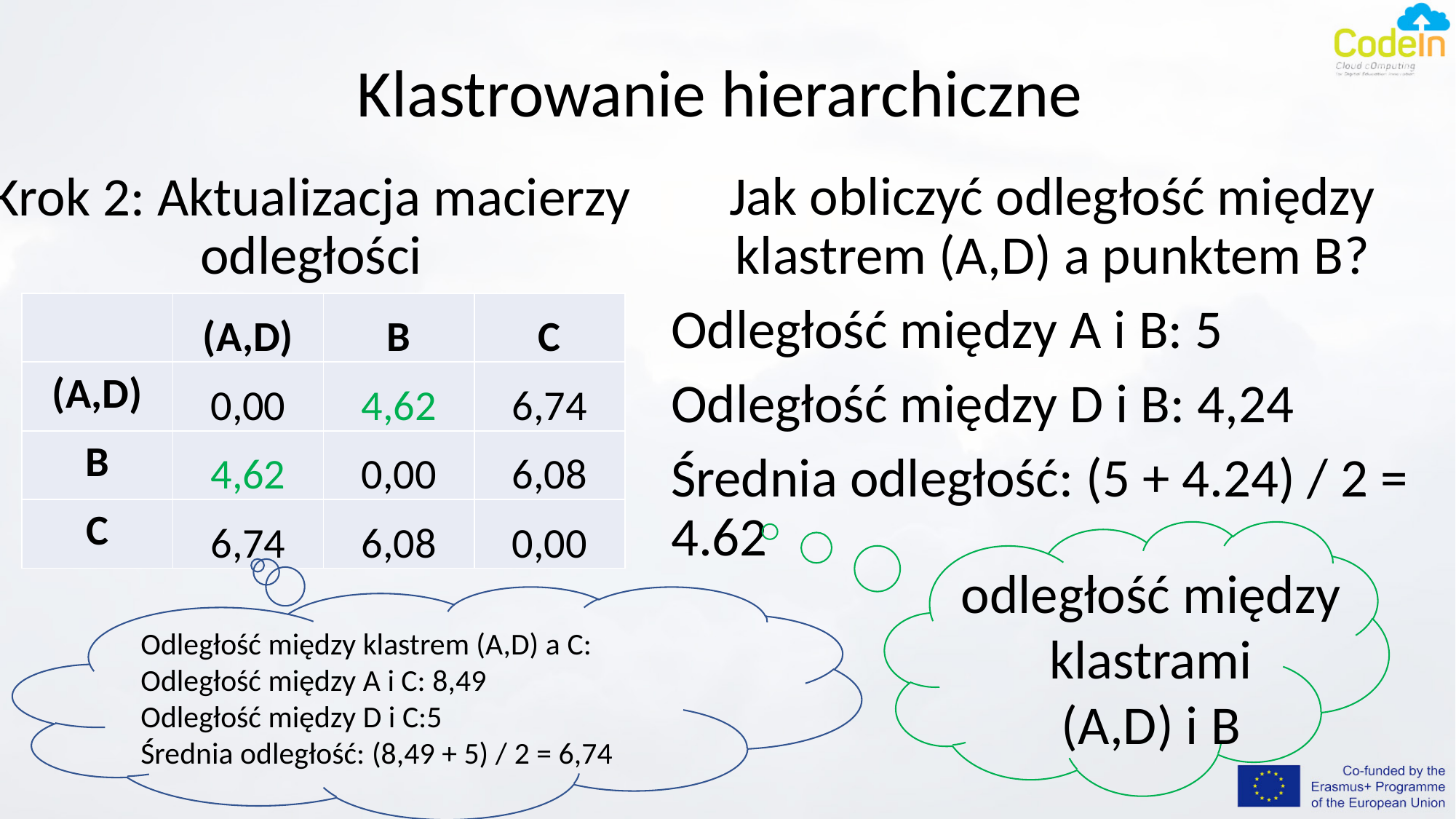

# Klastrowanie hierarchiczne
Krok 2: Aktualizacja macierzy odległości
Jak obliczyć odległość między klastrem (A,D) a punktem B?
Odległość między A i B: 5
Odległość między D i B: 4,24
Średnia odległość: (5 + 4.24) / 2 = 4.62

|  | (A,D) | B | C |
| --- | --- | --- | --- |
| (A,D) | 0,00 | 4,62 | 6,74 |
| B | 4,62 | 0,00 | 6,08 |
| C | 6,74 | 6,08 | 0,00 |

odległość między klastrami
(A,D) i B
Odległość między klastrem (A,D) a C:
Odległość między A i C: 8,49
Odległość między D i C:5
Średnia odległość: (8,49 + 5) / 2 = 6,74